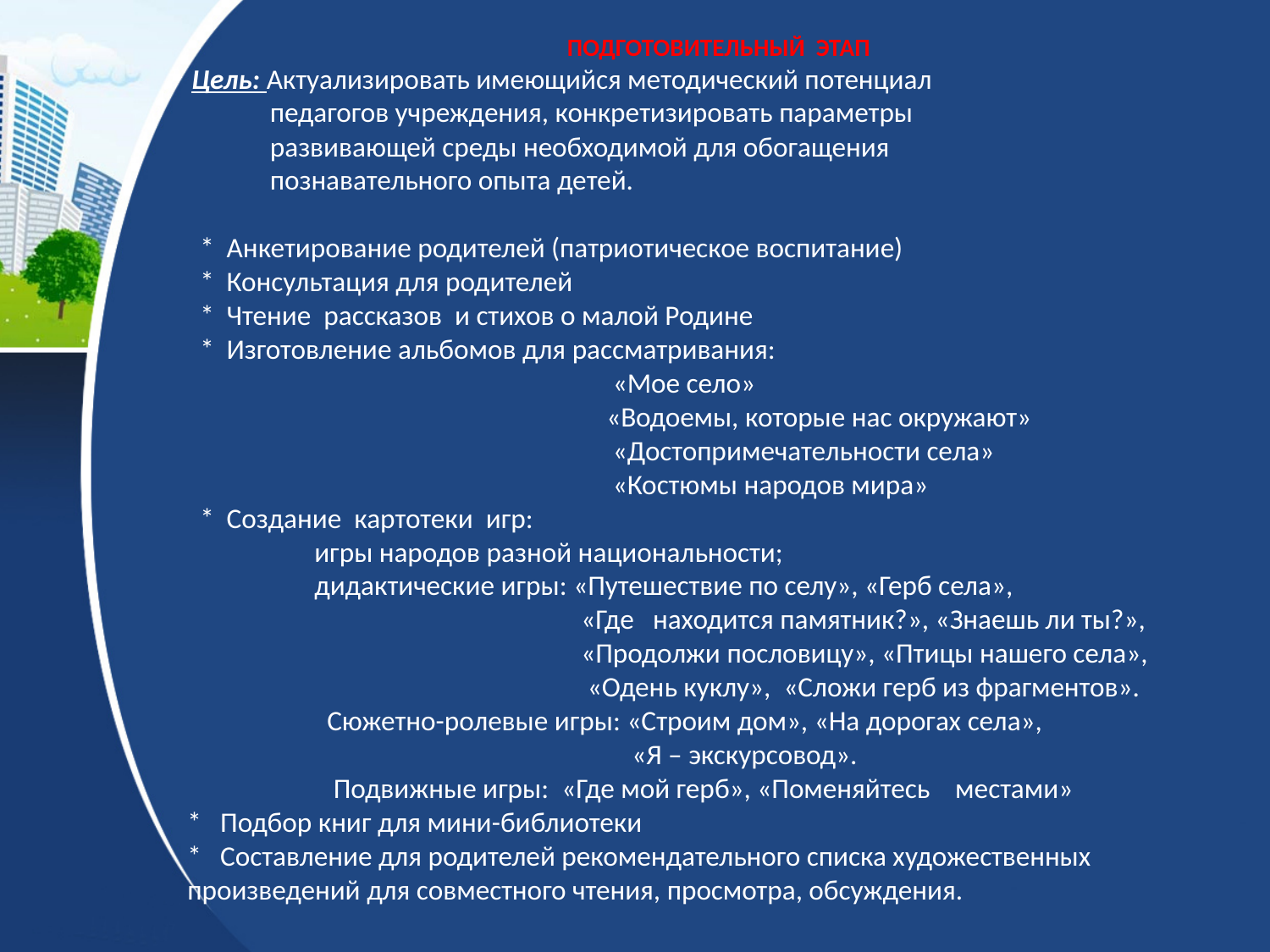

ПОДГОТОВИТЕЛЬНЫЙ  ЭТАП
 Цель: Актуализировать имеющийся методический потенциал
             педагогов учреждения, конкретизировать параметры
             развивающей среды необходимой для обогащения
             познавательного опыта детей.

  *  Анкетирование родителей (патриотическое воспитание)
  *  Консультация для родителей
  *  Чтение  рассказов  и стихов о малой Родине
  *  Изготовление альбомов для рассматривания:
                                                                   «Мое село»
                                                                  «Водоемы, которые нас окружают»
                                                                   «Достопримечательности села»
                                                                   «Костюмы народов мира»
  *  Создание  картотеки  игр:
                    игры народов разной национальности;
                    дидактические игры: «Путешествие по селу», «Герб села»,
                                                              «Где   находится памятник?», «Знаешь ли ты?»,
                                                              «Продолжи пословицу», «Птицы нашего села»,
                                                               «Одень куклу»,  «Сложи герб из фрагментов».
                      Сюжетно-ролевые игры: «Строим дом», «На дорогах села»,
                                                                      «Я – экскурсовод».
                       Подвижные игры:  «Где мой герб», «Поменяйтесь    местами»
*   Подбор книг для мини-библиотеки
*   Составление для родителей рекомендательного списка художественных произведений для совместного чтения, просмотра, обсуждения.